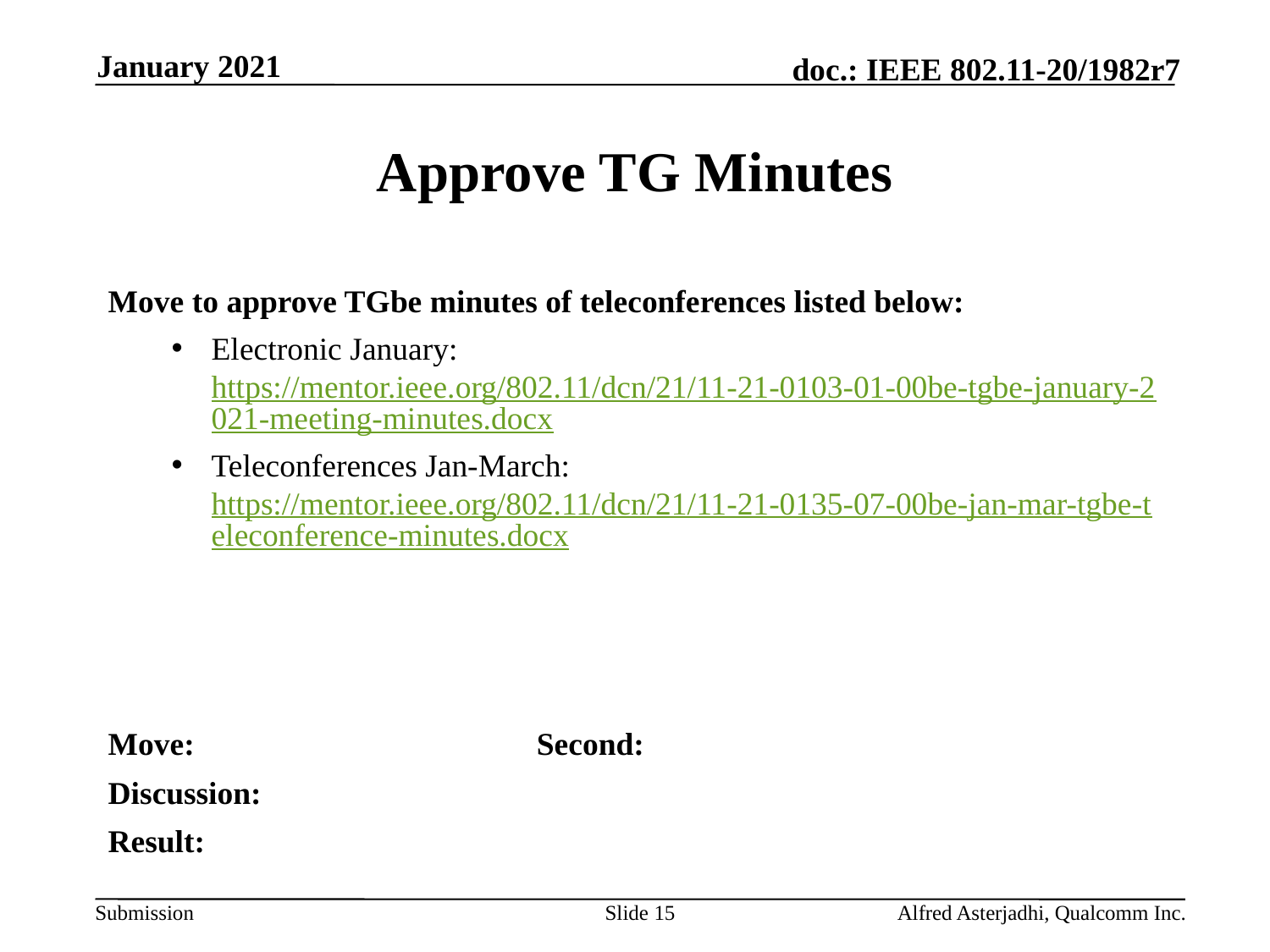

January 2021
# Approve TG Minutes
Move to approve TGbe minutes of teleconferences listed below:
Electronic January: https://mentor.ieee.org/802.11/dcn/21/11-21-0103-01-00be-tgbe-january-2021-meeting-minutes.docx
Teleconferences Jan-March: https://mentor.ieee.org/802.11/dcn/21/11-21-0135-07-00be-jan-mar-tgbe-teleconference-minutes.docx

Move: 			Second:
Discussion:
Result:

Slide 15
Alfred Asterjadhi, Qualcomm Inc.